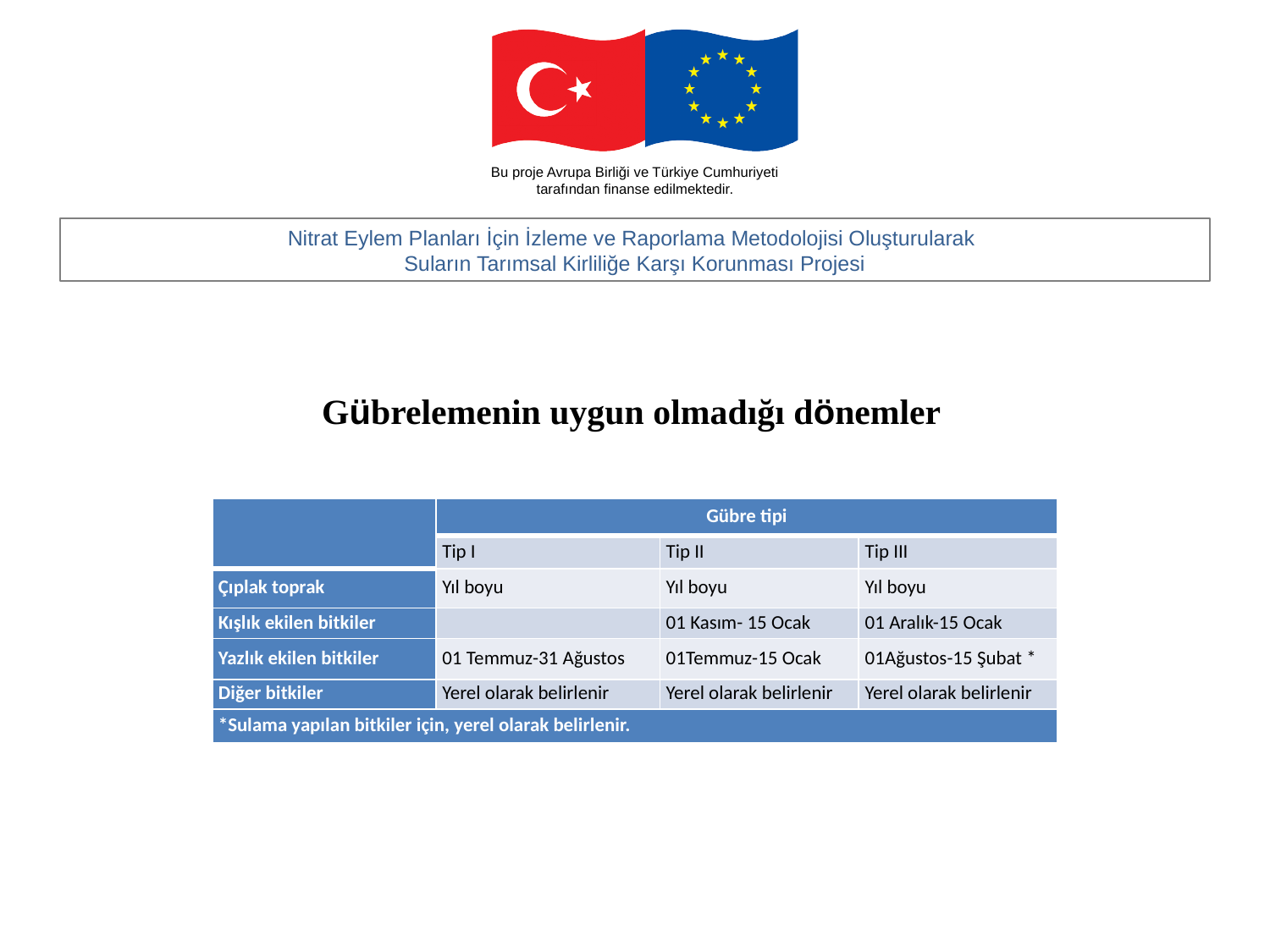

#

Gübrelemenin uygun olmadığı dönemler

|  | Gübre tipi |  |  |
| --- | --- | --- | --- |
|  | Tip I | Tip II | Tip III |
| Çıplak toprak | Yıl boyu | Yıl boyu | Yıl boyu |
| Kışlık ekilen bitkiler |  | 01 Kasım- 15 Ocak | 01 Aralık-15 Ocak |
| Yazlık ekilen bitkiler | 01 Temmuz-31 Ağustos | 01Temmuz-15 Ocak | 01Ağustos-15 Şubat \* |
| Diğer bitkiler | Yerel olarak belirlenir | Yerel olarak belirlenir | Yerel olarak belirlenir |
| \*Sulama yapılan bitkiler için, yerel olarak belirlenir. |  |  |  |